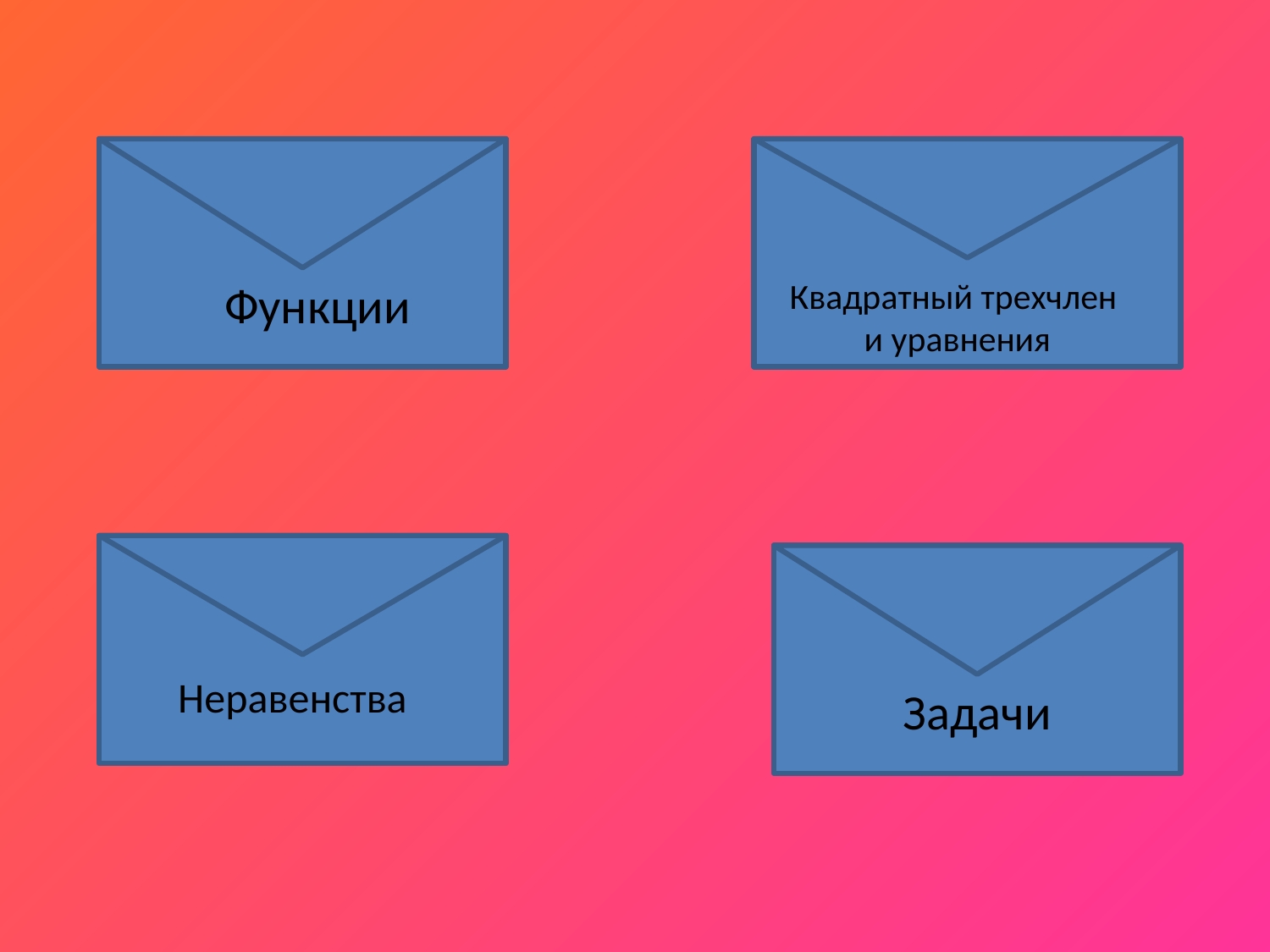

Ф

Функции
Квадратный трехчлен
и уравнения

Неравенства
Задачи